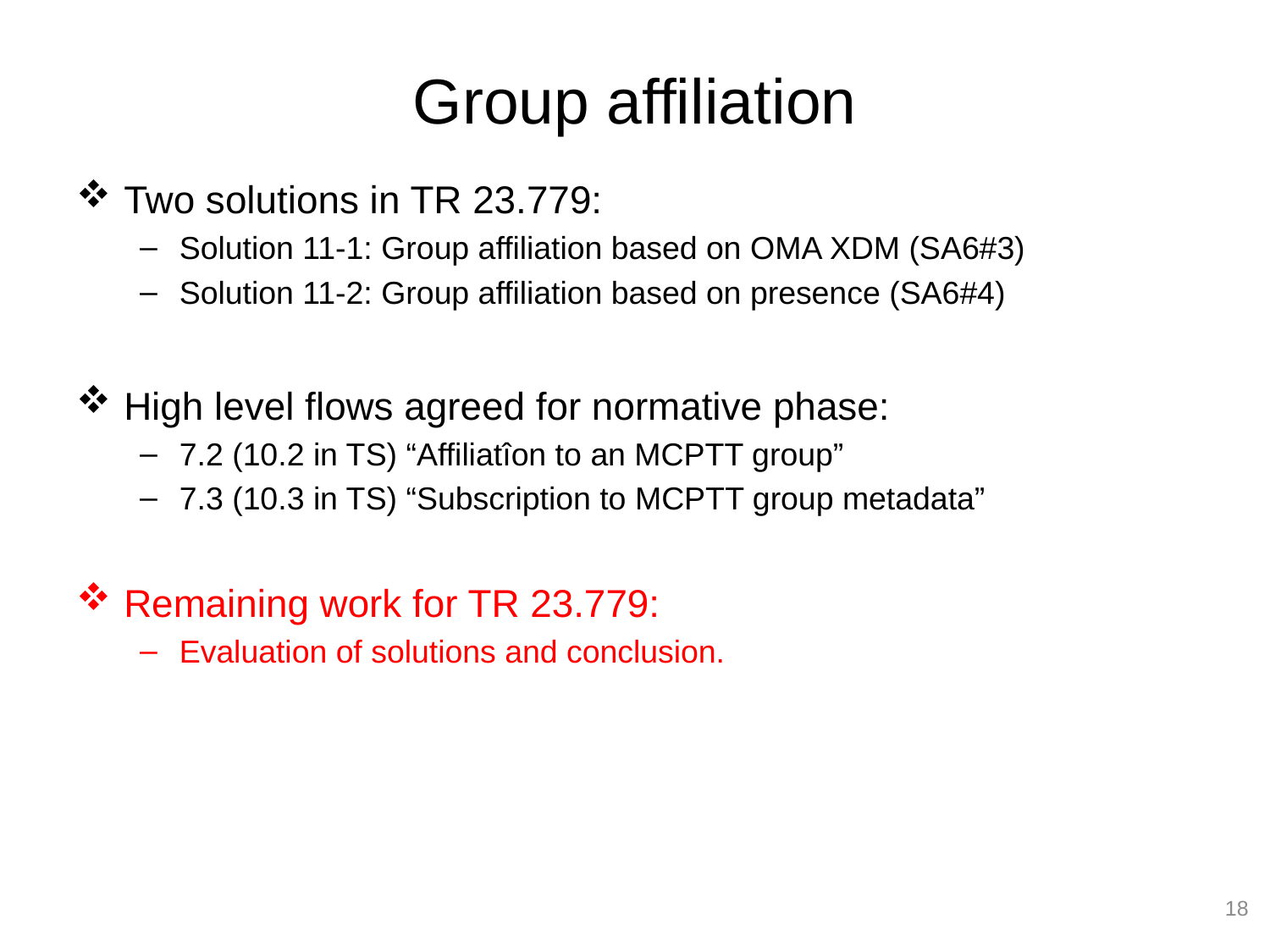

# Group affiliation
Two solutions in TR 23.779:
Solution 11-1: Group affiliation based on OMA XDM (SA6#3)
Solution 11-2: Group affiliation based on presence (SA6#4)

High level flows agreed for normative phase:
7.2 (10.2 in TS) “Affiliatîon to an MCPTT group”
7.3 (10.3 in TS) “Subscription to MCPTT group metadata”

Remaining work for TR 23.779:
Evaluation of solutions and conclusion.
18